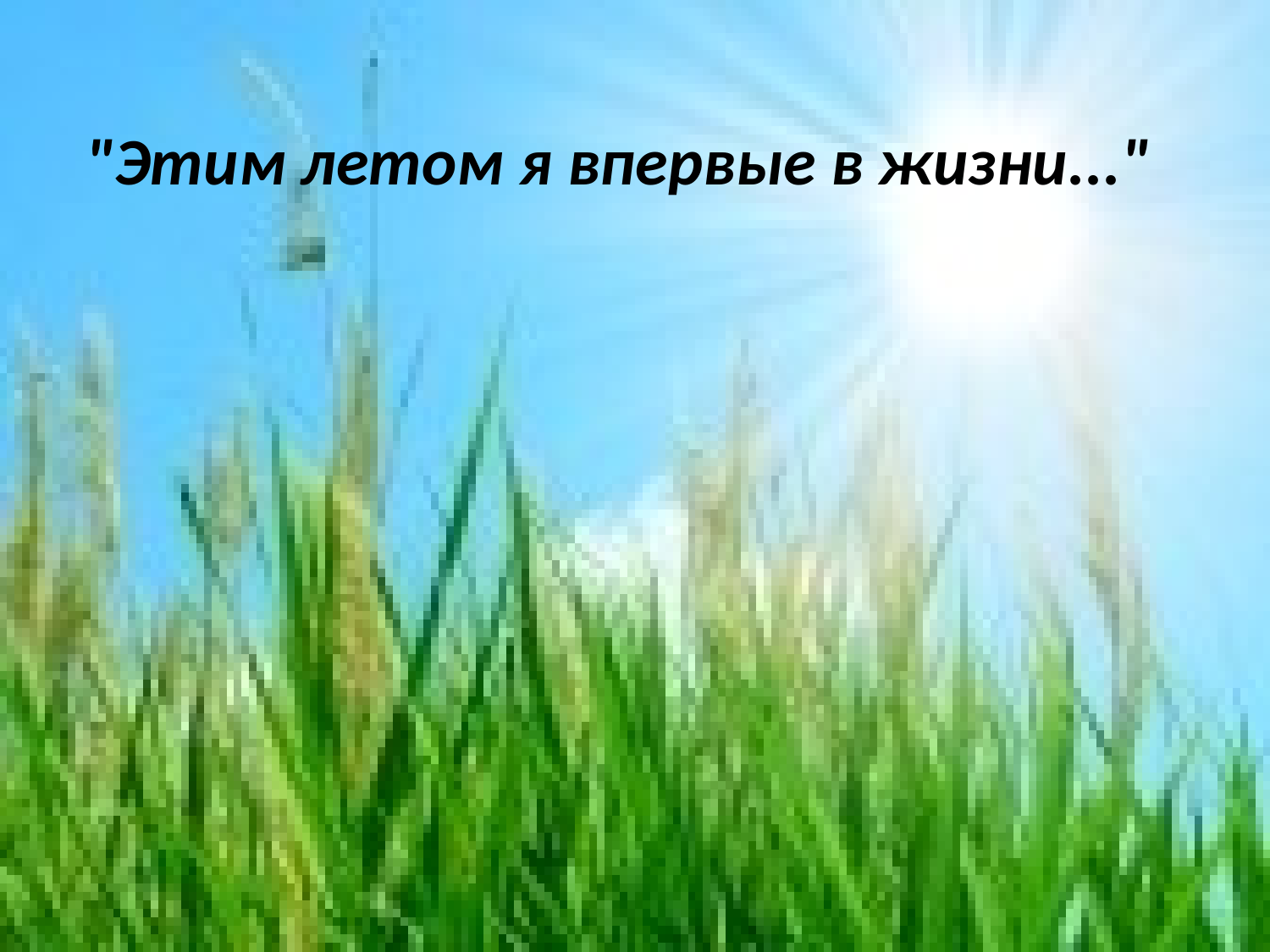

# "Этим летом я впервые в жизни..."